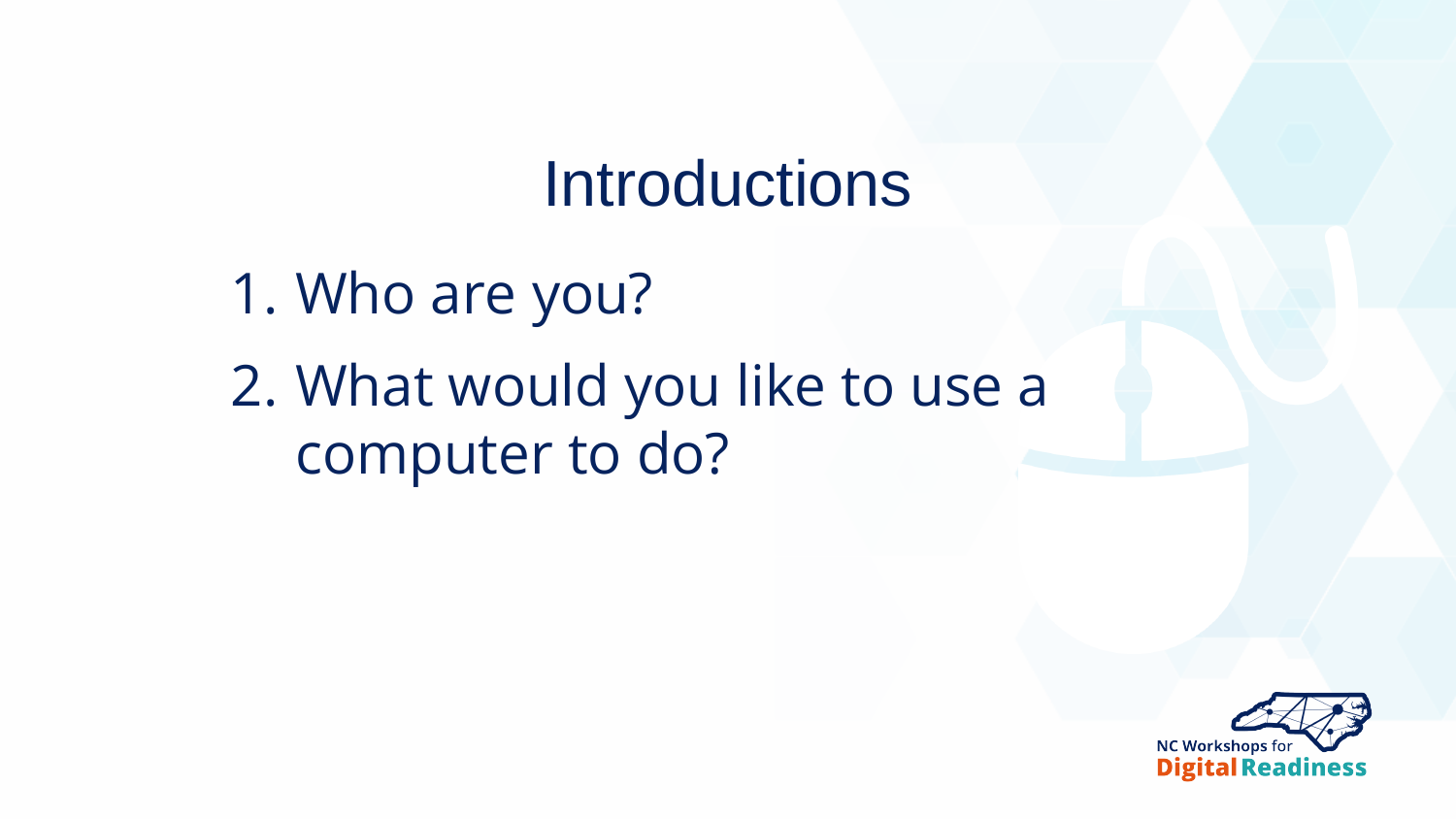

# Introductions
Who are you?
What would you like to use a computer to do?